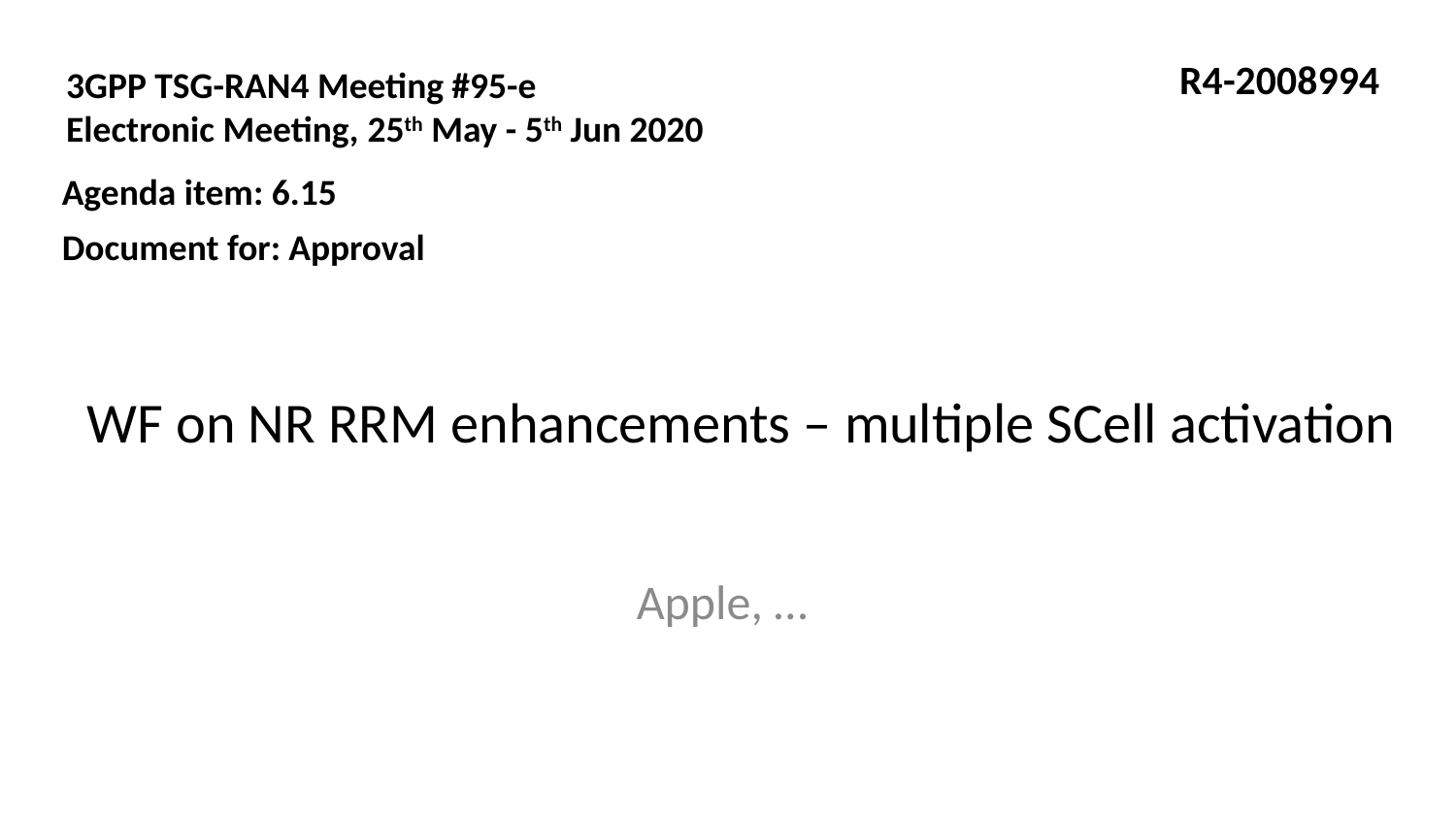

R4-2008994
3GPP TSG-RAN4 Meeting #95-e
Electronic Meeting, 25th May - 5th Jun 2020
Agenda item: 6.15
Document for: Approval
# WF on NR RRM enhancements – multiple SCell activation
Apple, …